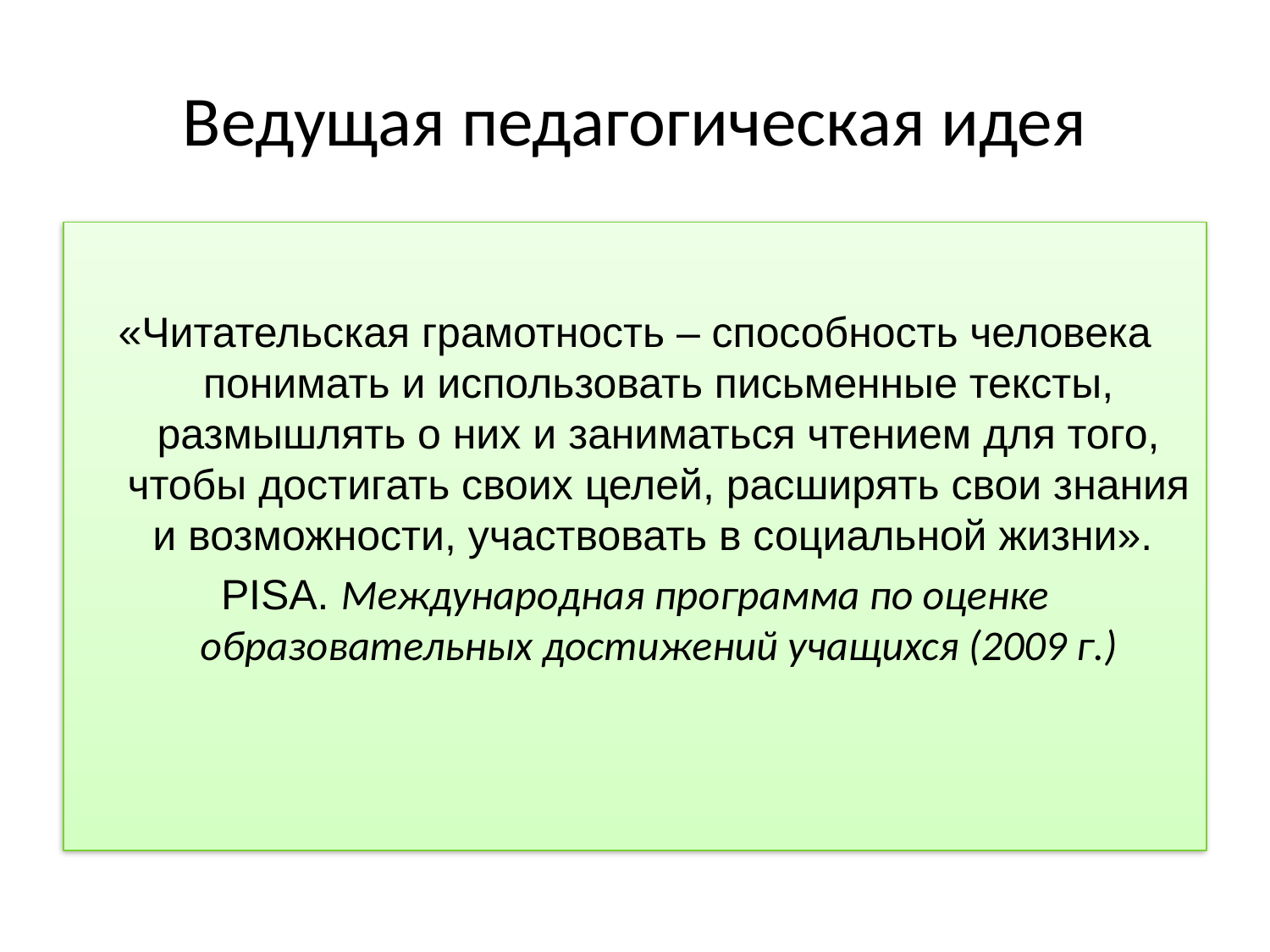

# Ведущая педагогическая идея

«Читательская грамотность – способность человека понимать и использовать письменные тексты, размышлять о них и заниматься чтением для того, чтобы достигать своих целей, расширять свои знания и возможности, участвовать в социальной жизни».
PISA. Международная программа по оценке образовательных достижений учащихся (2009 г.)